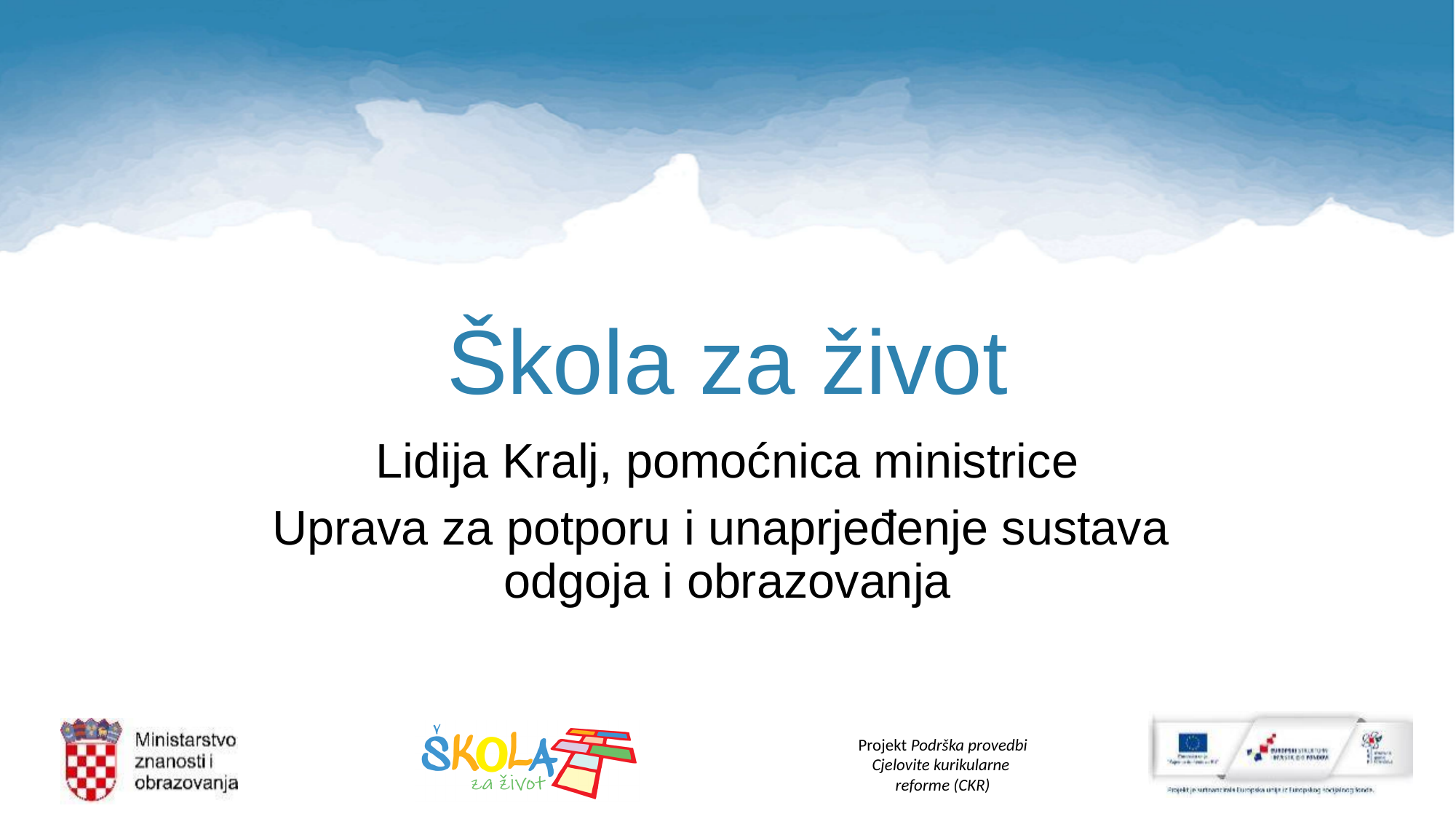

# Škola za život
Lidija Kralj, pomoćnica ministrice
Uprava za potporu i unaprjeđenje sustava
odgoja i obrazovanja